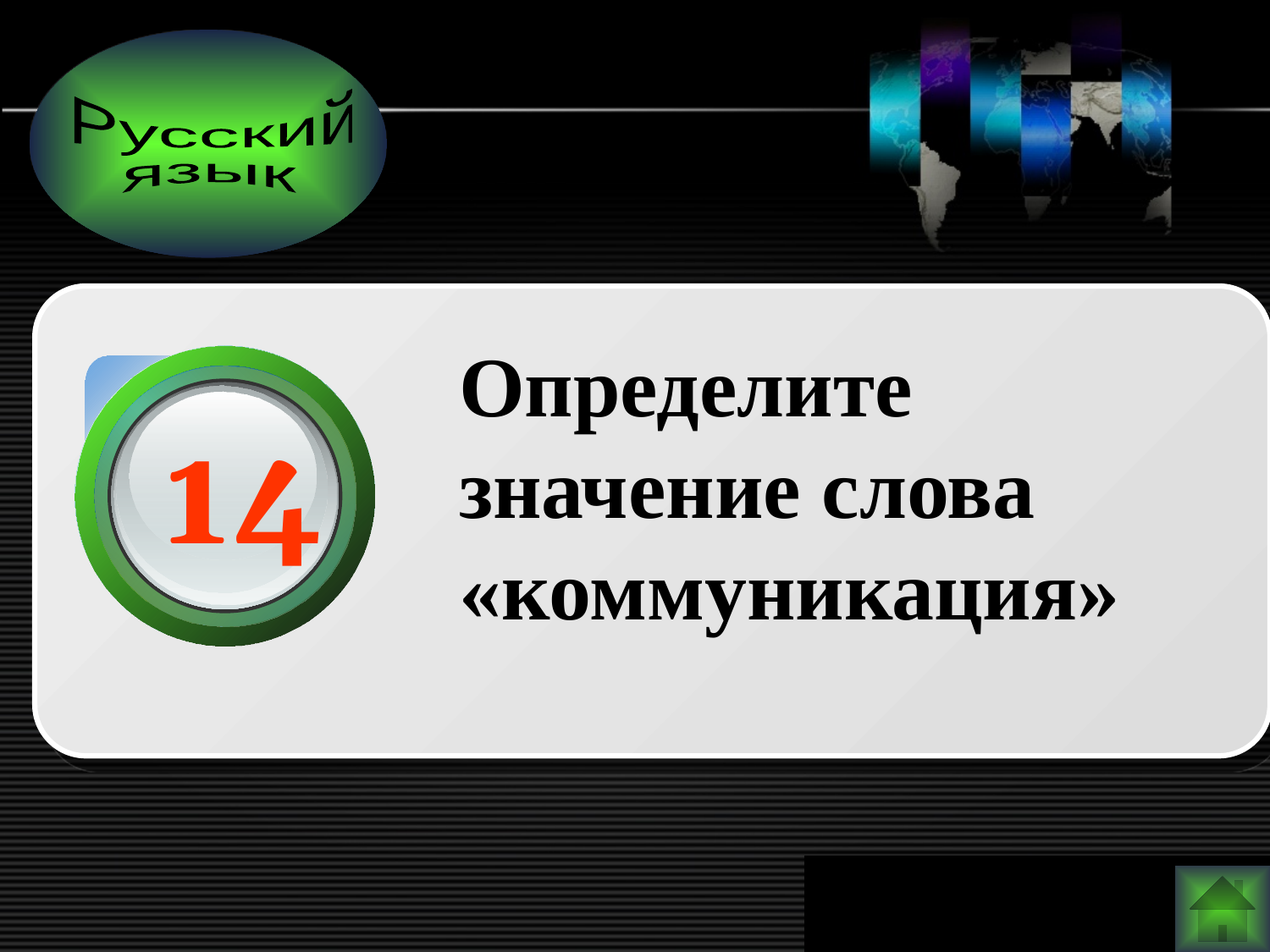

Русский
язык

Определите значение слова «коммуникация»

14

www.themegallery.com